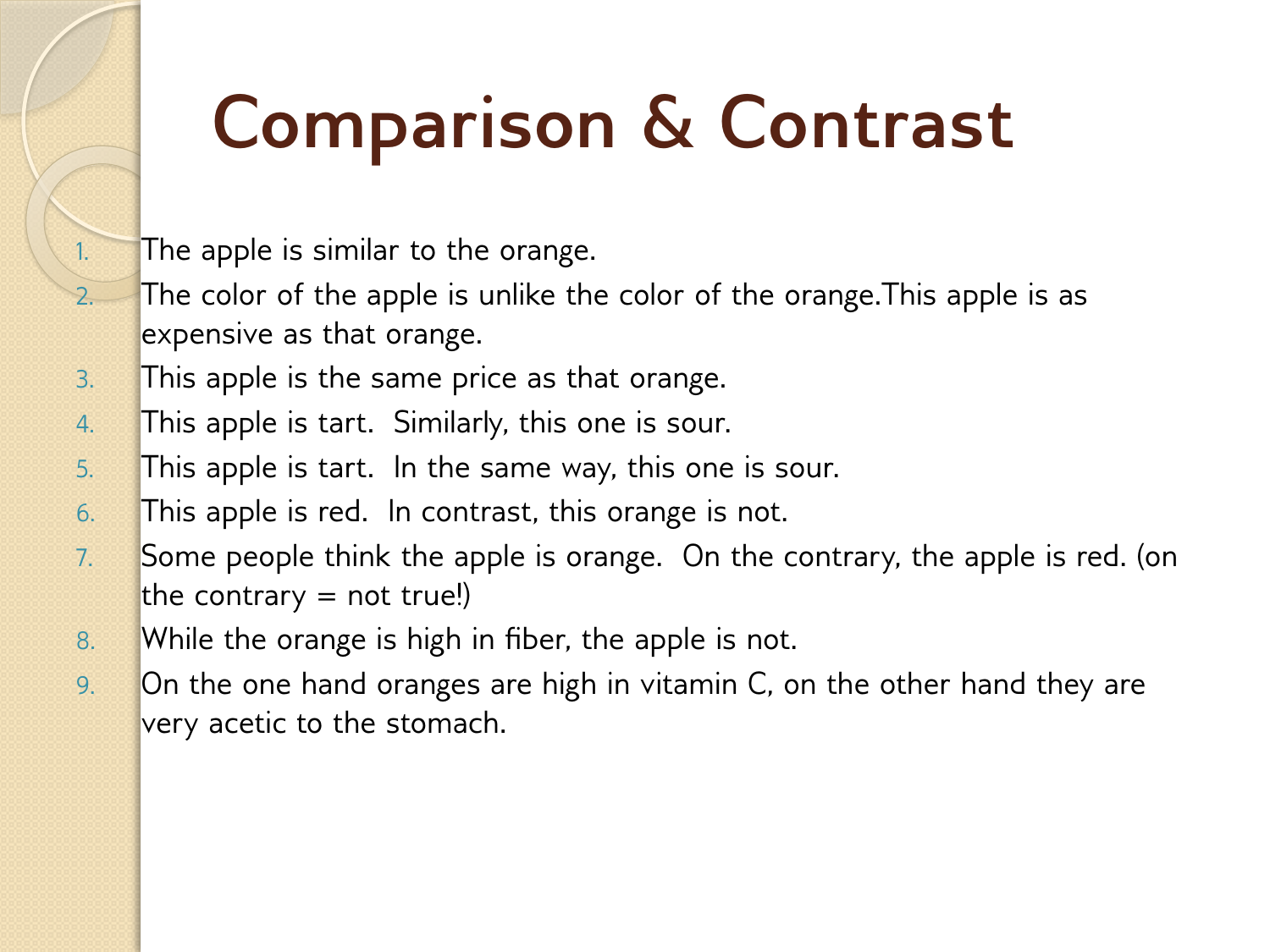

# Comparison & Contrast
The apple is similar to the orange.
The color of the apple is unlike the color of the orange.This apple is as expensive as that orange.
This apple is the same price as that orange.
This apple is tart.  Similarly, this one is sour.
This apple is tart.  In the same way, this one is sour.
This apple is red.  In contrast, this orange is not.
Some people think the apple is orange.  On the contrary, the apple is red. (on the contrary = not true!)
While the orange is high in fiber, the apple is not.
On the one hand oranges are high in vitamin C, on the other hand they are very acetic to the stomach.